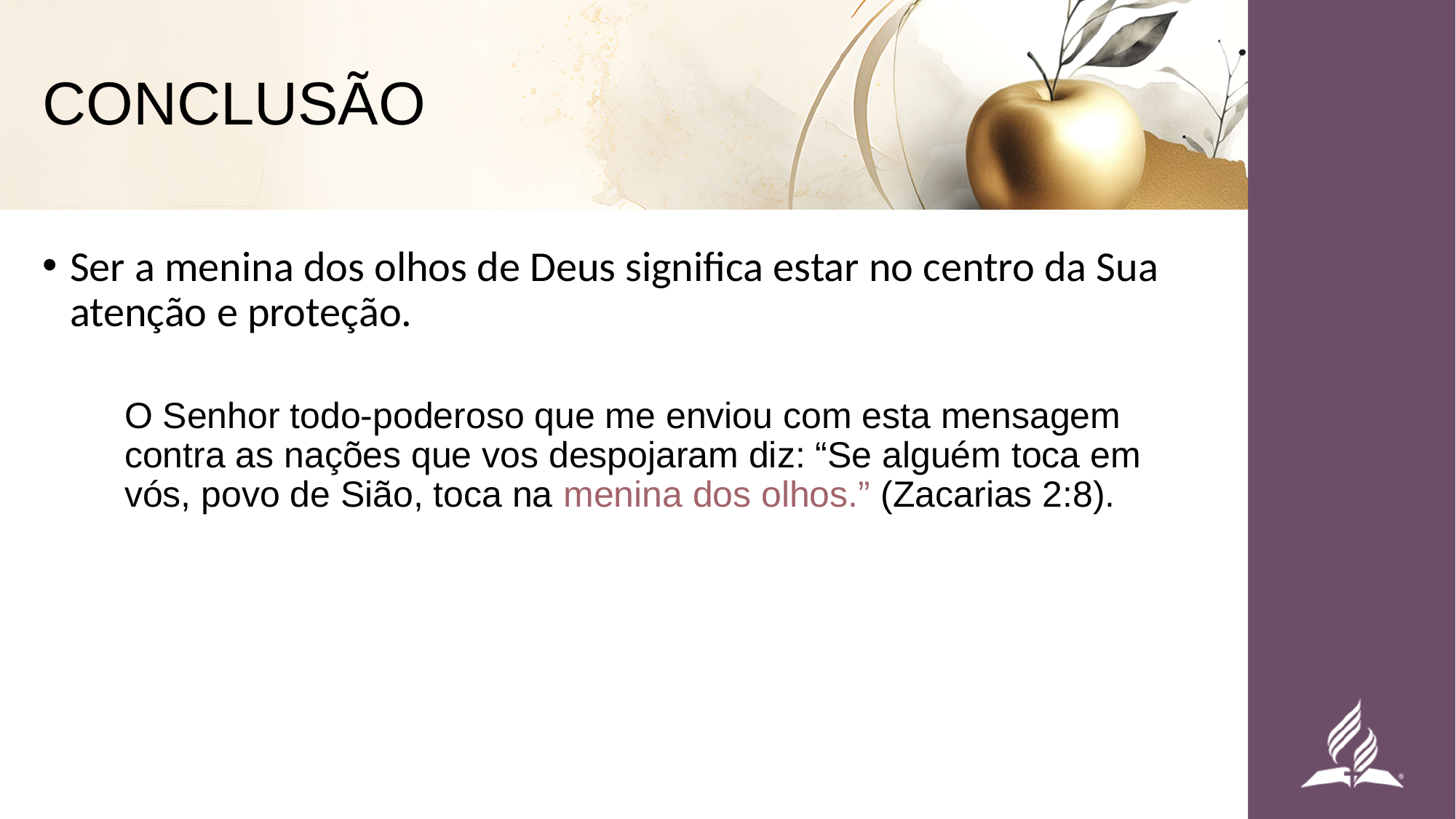

# CONCLUSÃO
Ser a menina dos olhos de Deus significa estar no centro da Sua atenção e proteção.

O Senhor todo-poderoso que me enviou com esta mensagem contra as nações que vos despojaram diz: “Se alguém toca em vós, povo de Sião, toca na menina dos olhos.” (Zacarias 2:8).